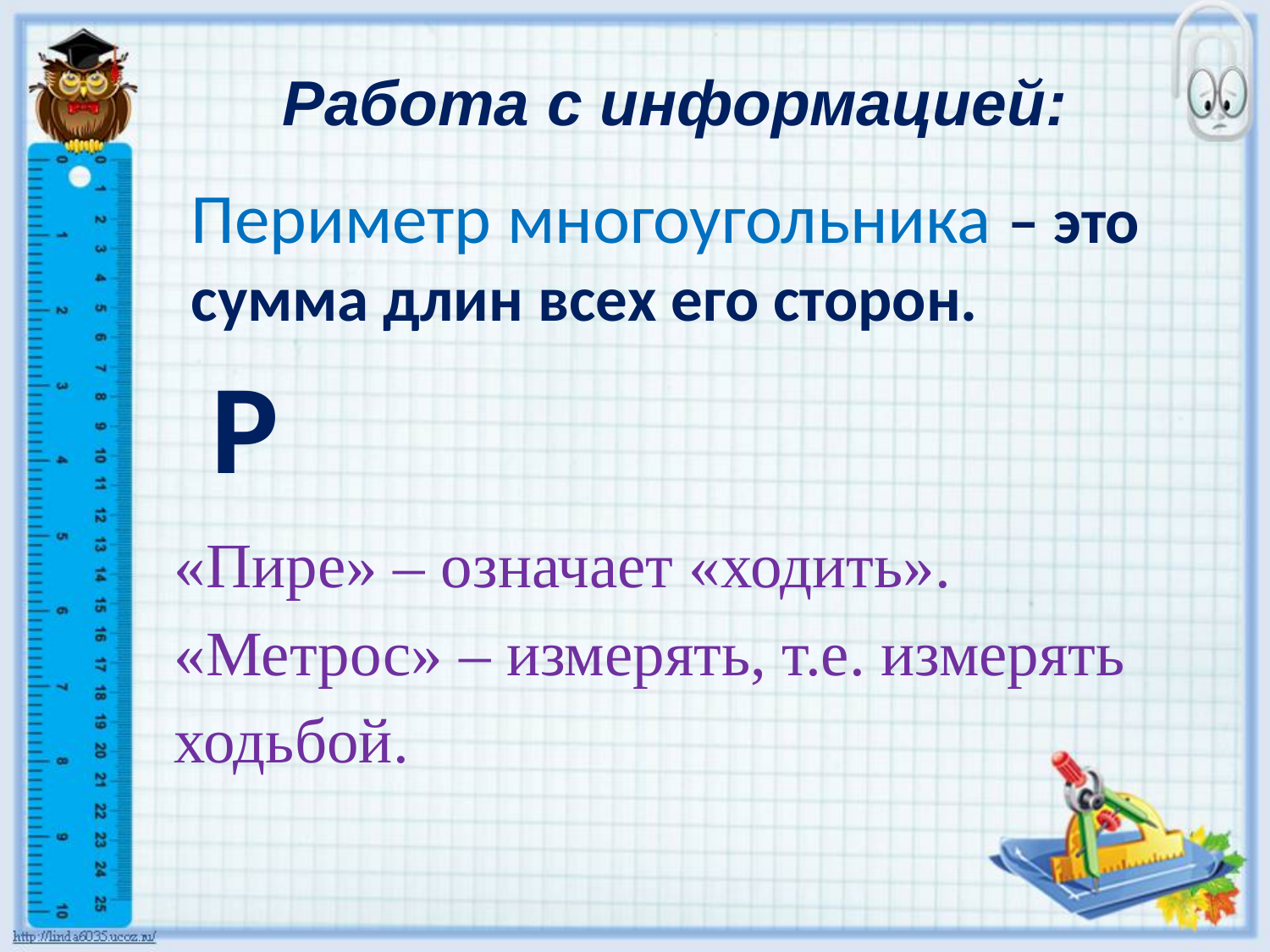

Работа с информацией:

Периметр многоугольника – это сумма длин всех его сторон.
Р
«Пире» – означает «ходить».
«Метрос» – измерять, т.е. измерять ходьбой.